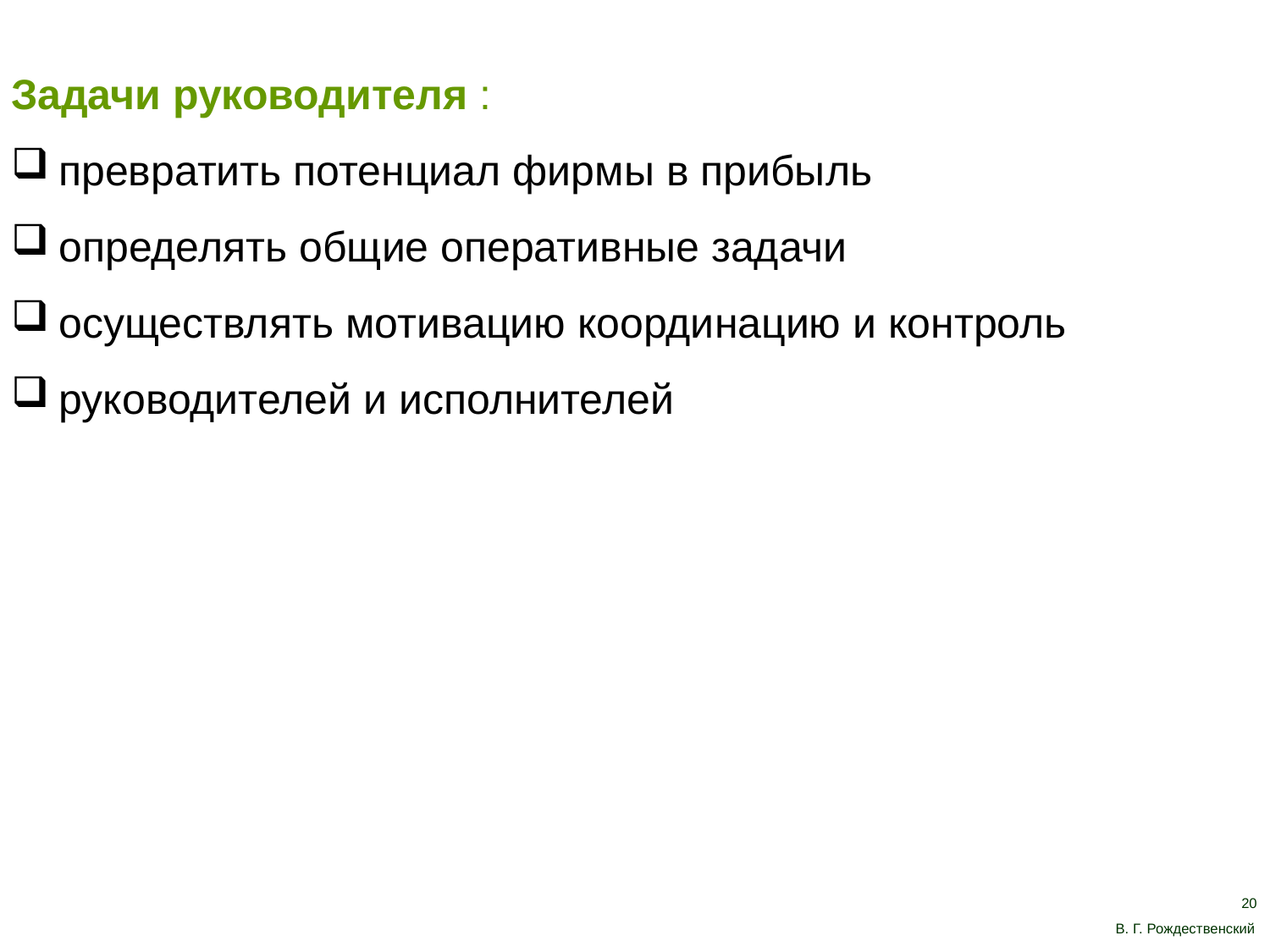

Задачи руководителя :
превратить потенциал фирмы в прибыль
определять общие оперативные задачи
осуществлять мотивацию координацию и контроль
руководителей и исполнителей
20
В. Г. Рождественский